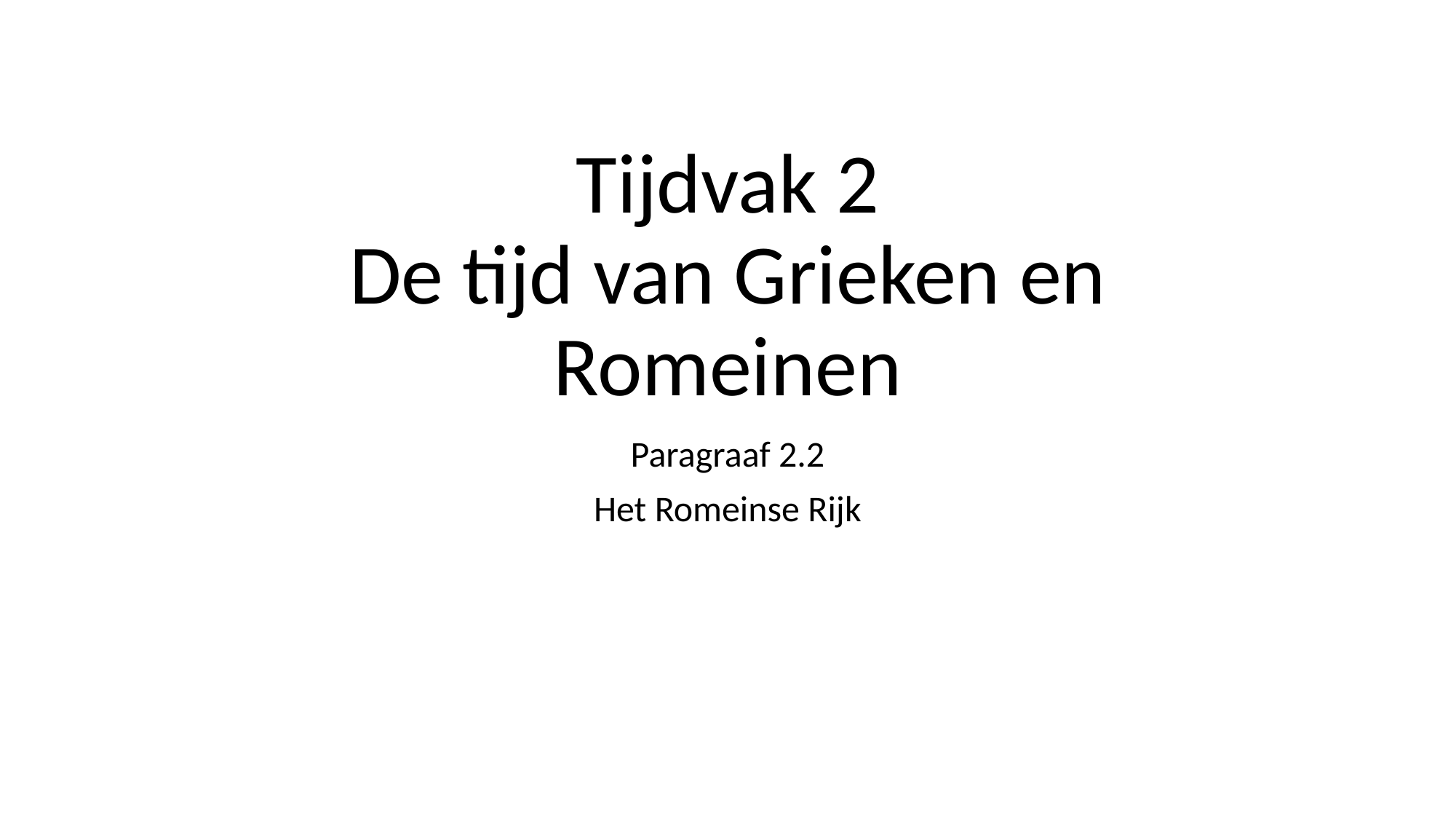

# Tijdvak 2 De tijd van Grieken en Romeinen
Paragraaf 2.2
Het Romeinse Rijk